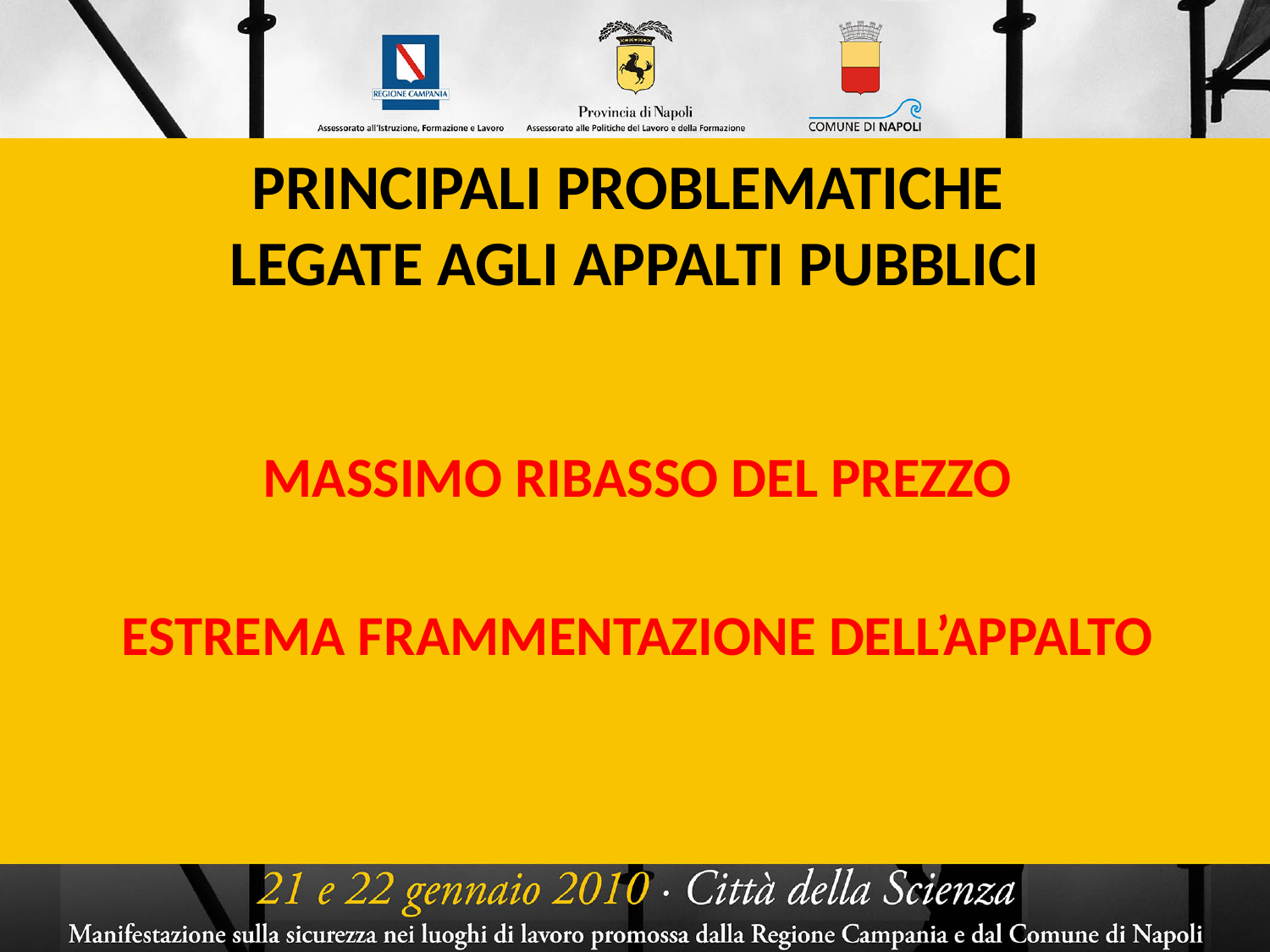

# PRINCIPALI PROBLEMATICHE LEGATE AGLI APPALTI PUBBLICI
MASSIMO RIBASSO DEL PREZZO

ESTREMA FRAMMENTAZIONE DELL’APPALTO